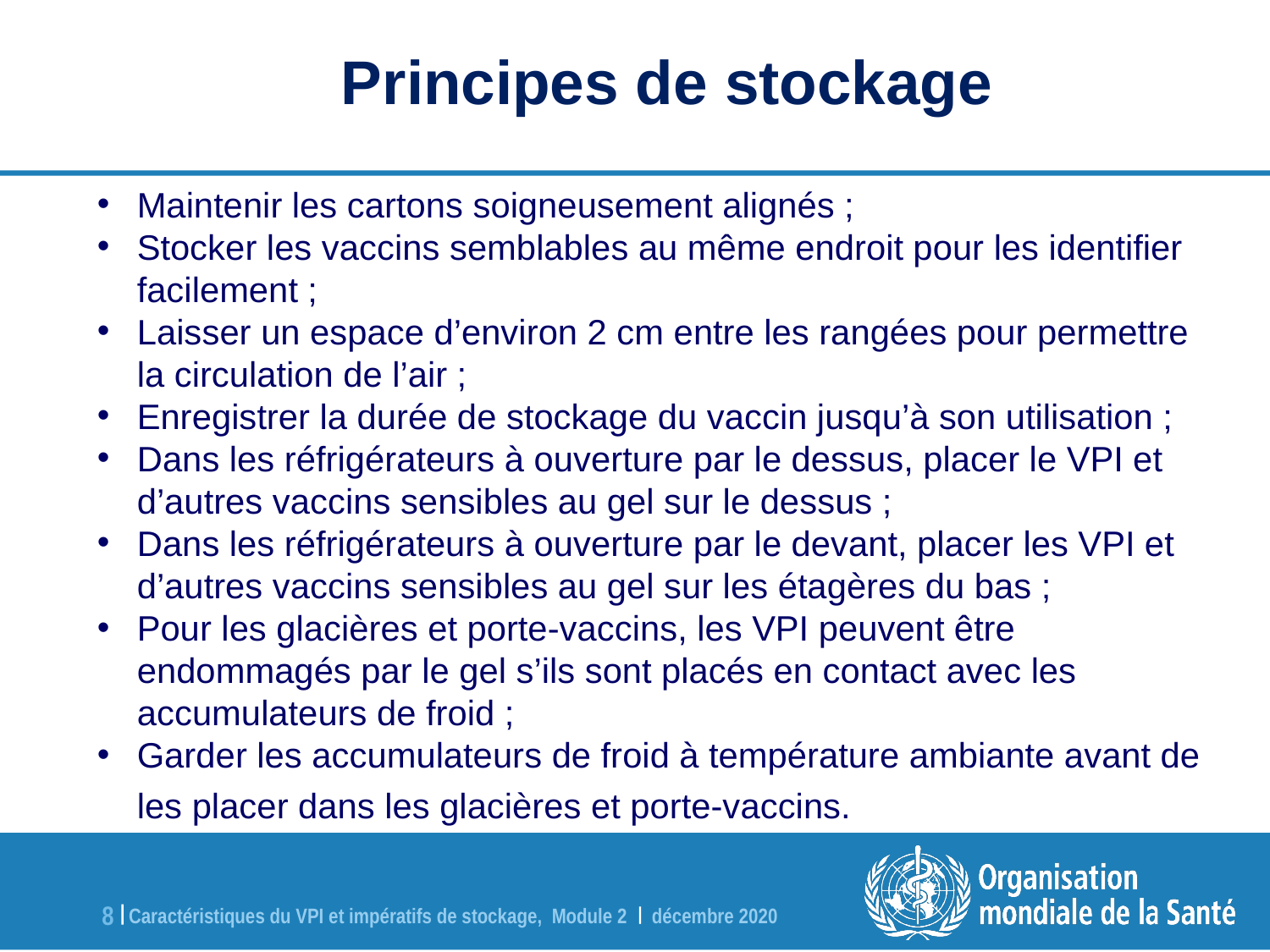

Principes de stockage
Maintenir les cartons soigneusement alignés ;
Stocker les vaccins semblables au même endroit pour les identifier facilement ;
Laisser un espace d’environ 2 cm entre les rangées pour permettre la circulation de l’air ;
Enregistrer la durée de stockage du vaccin jusqu’à son utilisation ;
Dans les réfrigérateurs à ouverture par le dessus, placer le VPI et d’autres vaccins sensibles au gel sur le dessus ;
Dans les réfrigérateurs à ouverture par le devant, placer les VPI et d’autres vaccins sensibles au gel sur les étagères du bas ;
Pour les glacières et porte-vaccins, les VPI peuvent être endommagés par le gel s’ils sont placés en contact avec les accumulateurs de froid ;
Garder les accumulateurs de froid à température ambiante avant de les placer dans les glacières et porte-vaccins.